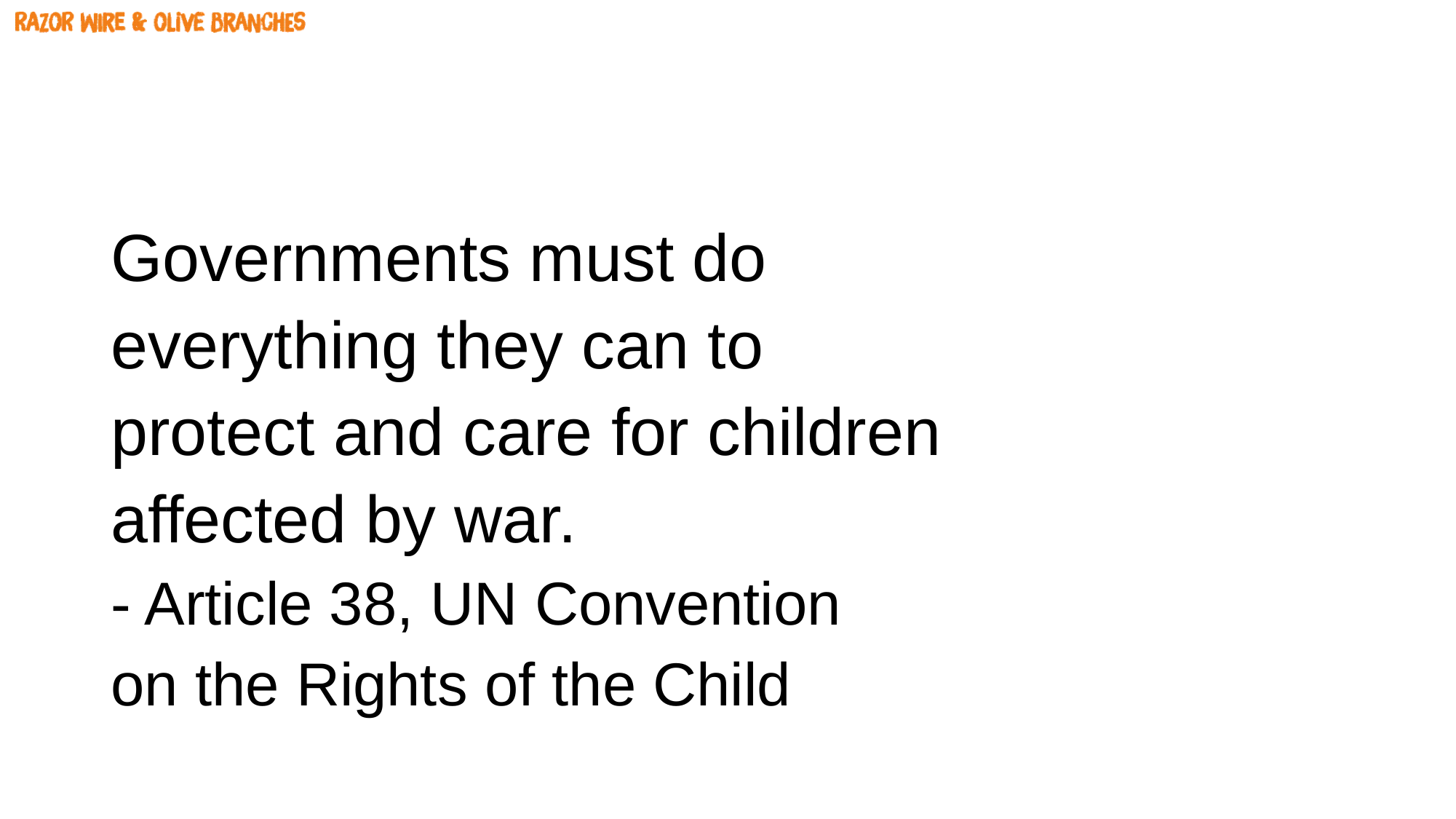

#
Governments must do
everything they can to
protect and care for children
affected by war.
- Article 38, UN Convention
on the Rights of the Child